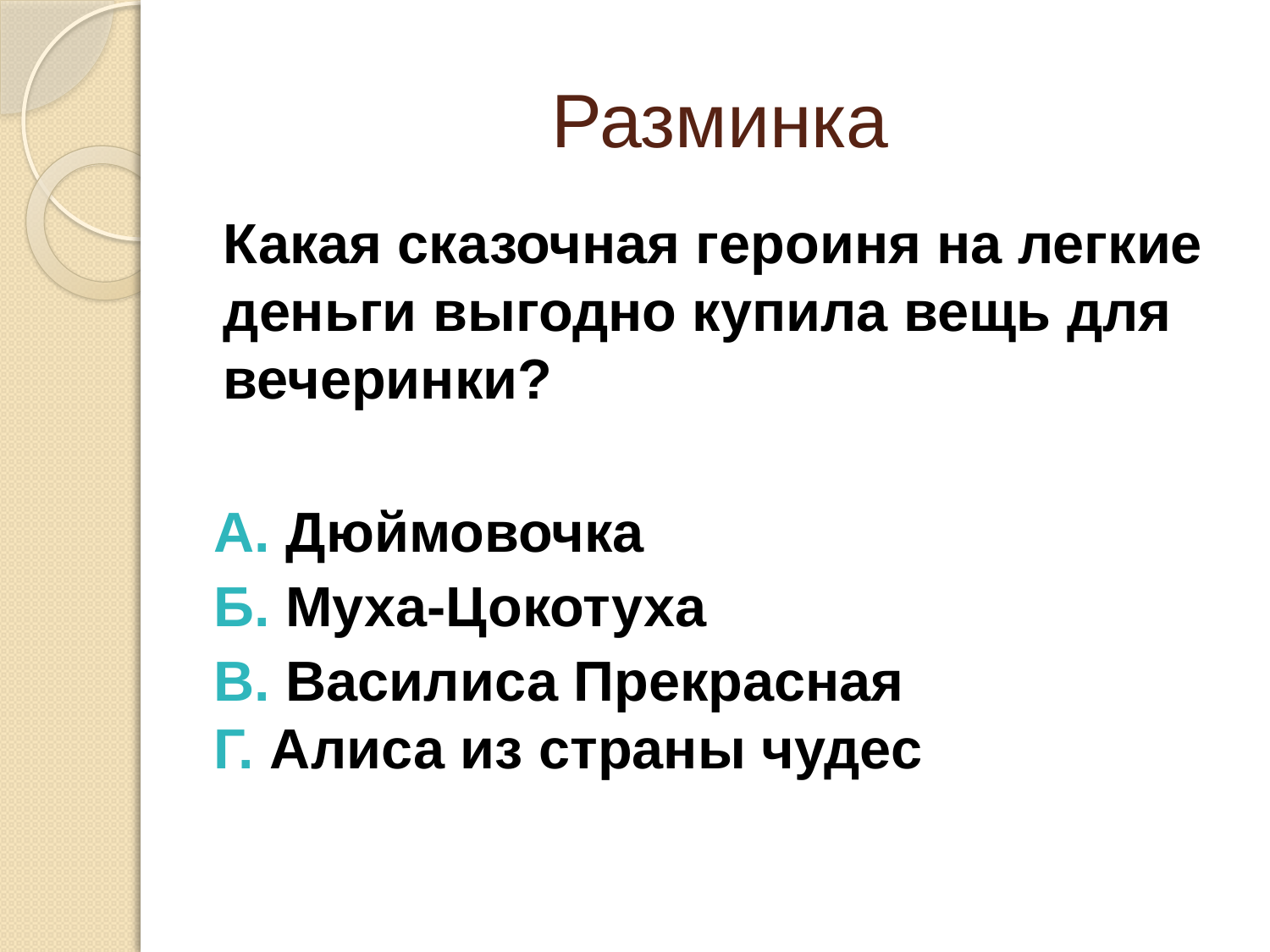

# Разминка
Какая сказочная героиня на легкие деньги выгодно купила вещь для вечеринки?

А. Дюймовочка
Б. Муха-Цокотуха
В. Василиса Прекрасная
Г. Алиса из страны чудес